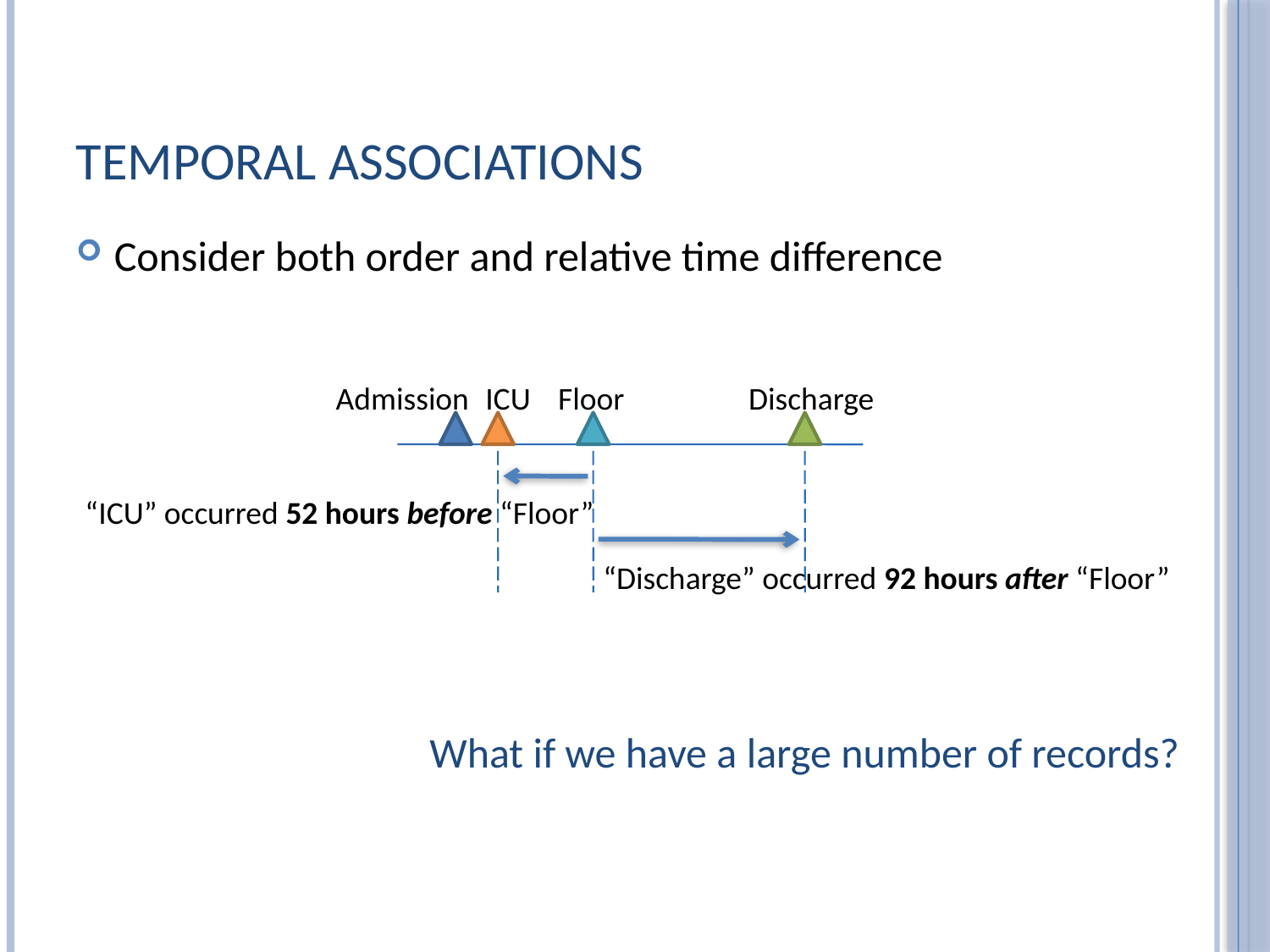

# Temporal Associations
Consider both order and relative time difference

Admission
ICU
Floor
Discharge

“ICU” occurred 52 hours before “Floor”
“Discharge” occurred 92 hours after “Floor”
What if we have a large number of records?